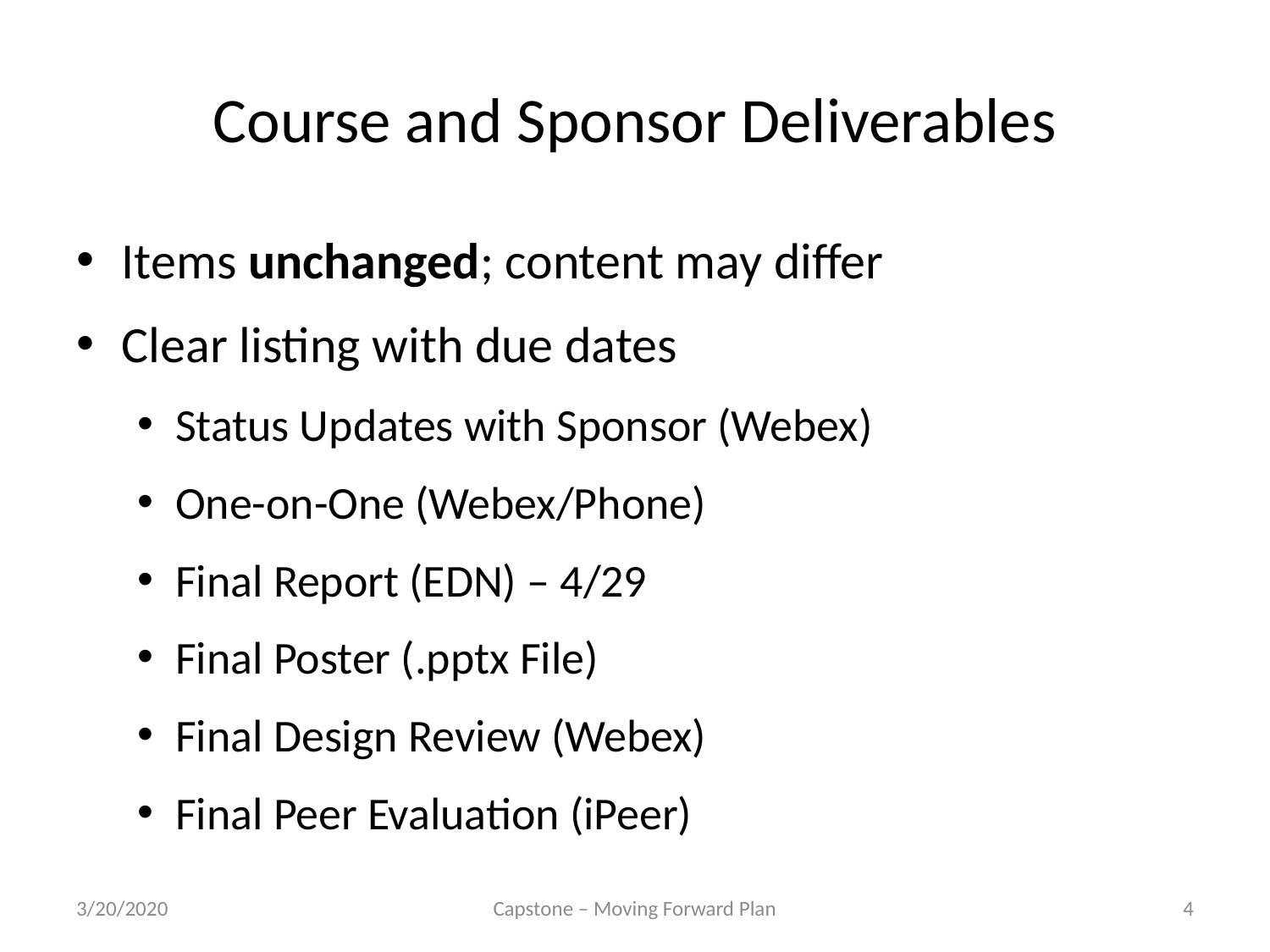

# Course and Sponsor Deliverables
Items unchanged; content may differ
Clear listing with due dates
Status Updates with Sponsor (Webex)
One-on-One (Webex/Phone)
Final Report (EDN) – 4/29
Final Poster (.pptx File)
Final Design Review (Webex)
Final Peer Evaluation (iPeer)
3/20/2020
Capstone – Moving Forward Plan
4